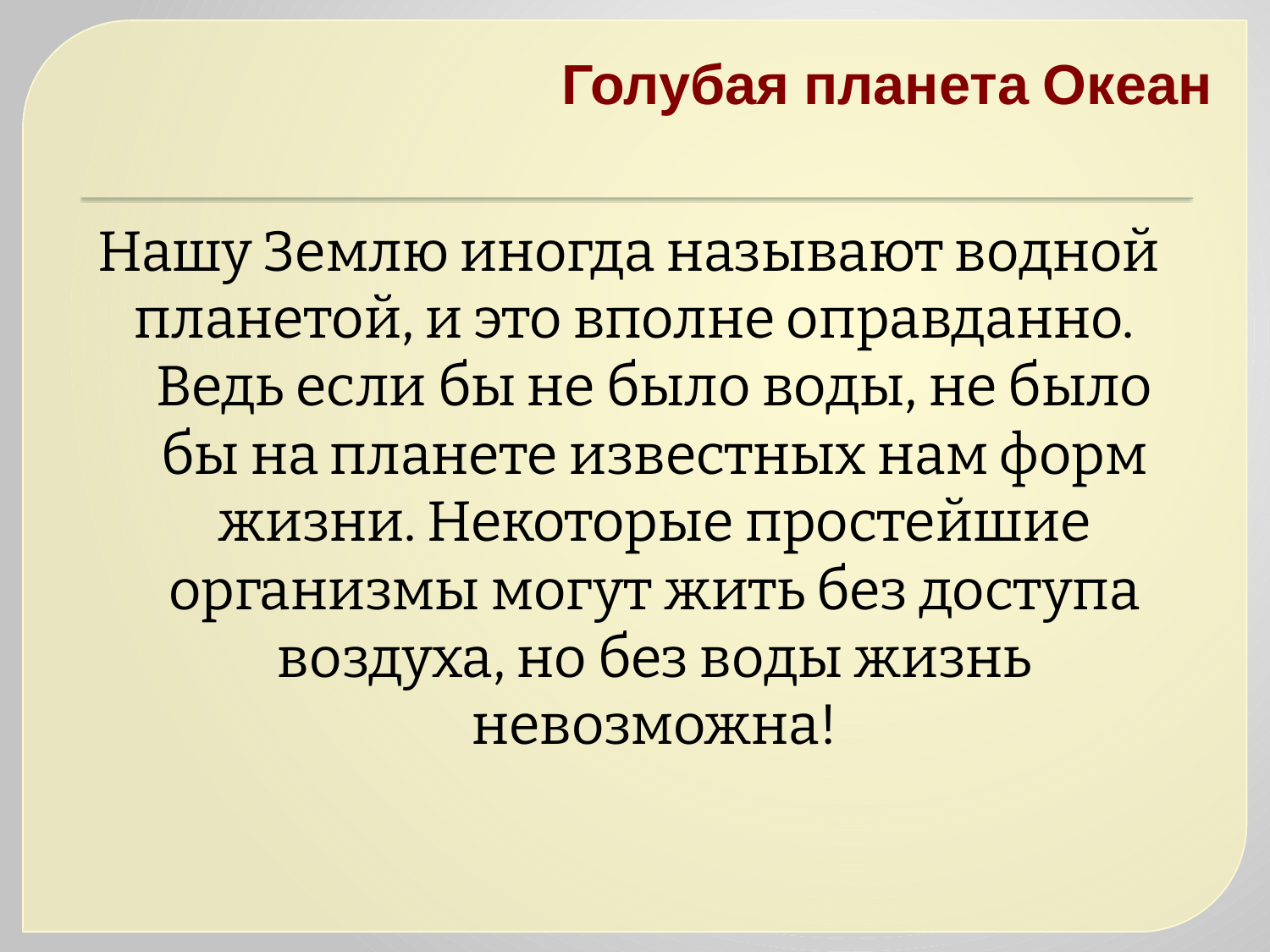

# Голубая планета Океан
Нашу Землю иногда называют водной
планетой, и это вполне оправданно. Ведь если бы не было воды, не было бы на планете известных нам форм жизни. Некоторые простейшие организмы могут жить без доступа воздуха, но без воды жизнь невозможна!